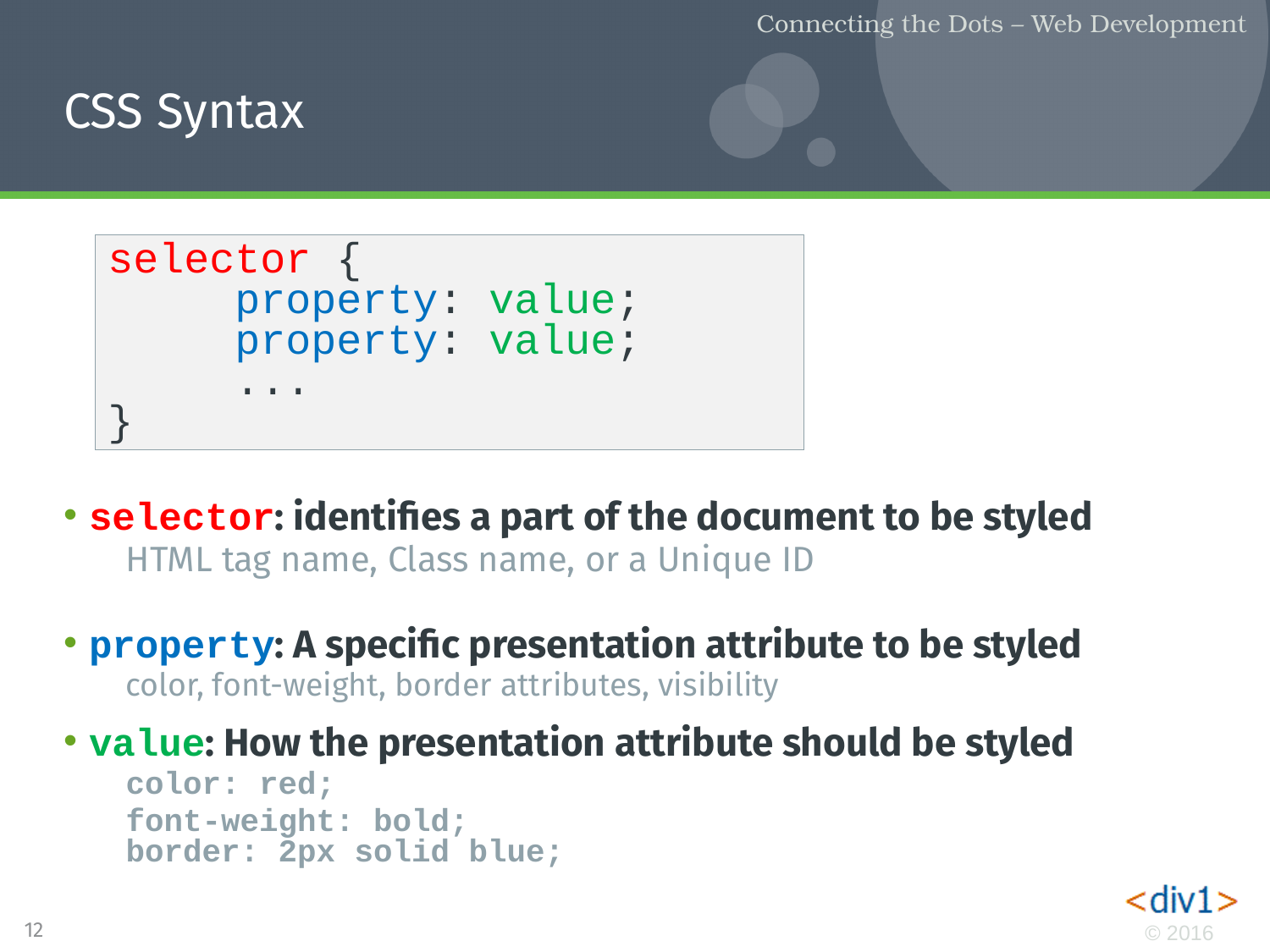

# CSS Syntax
selector {
	property: value;
	property: value;
	...
}

selector: identifies a part of the document to be styled
HTML tag name, Class name, or a Unique ID

property: A specific presentation attribute to be styled
color, font-weight, border attributes, visibility

value: How the presentation attribute should be styled
color: red;
font-weight: bold;
border: 2px solid blue;